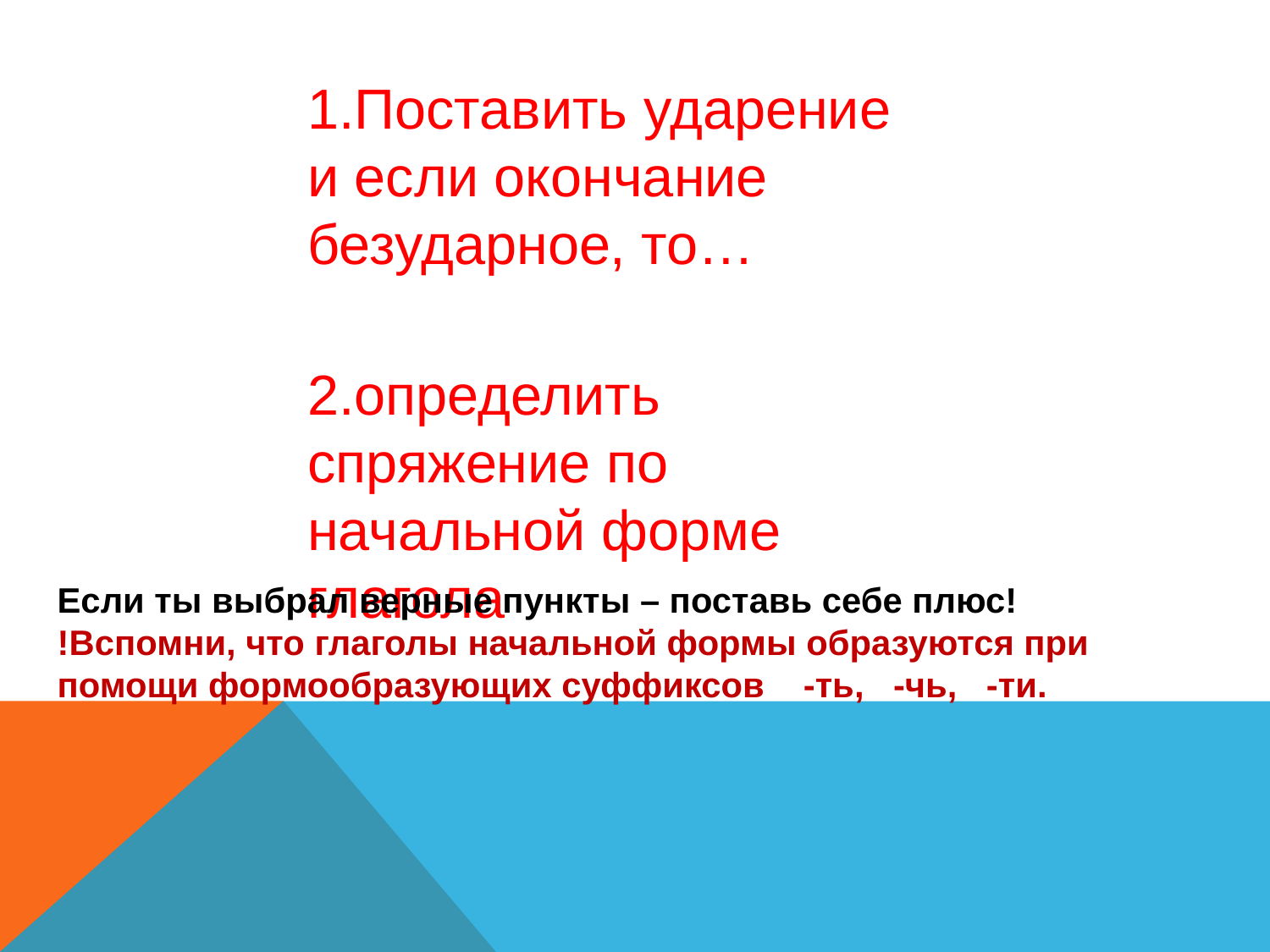

1.Поставить ударение и если окончание безударное, то…

2.определить спряжение по начальной форме глагола
Если ты выбрал верные пункты – поставь себе плюс!
!Вспомни, что глаголы начальной формы образуются при помощи формообразующих суффиксов    -ть,   -чь,   -ти.